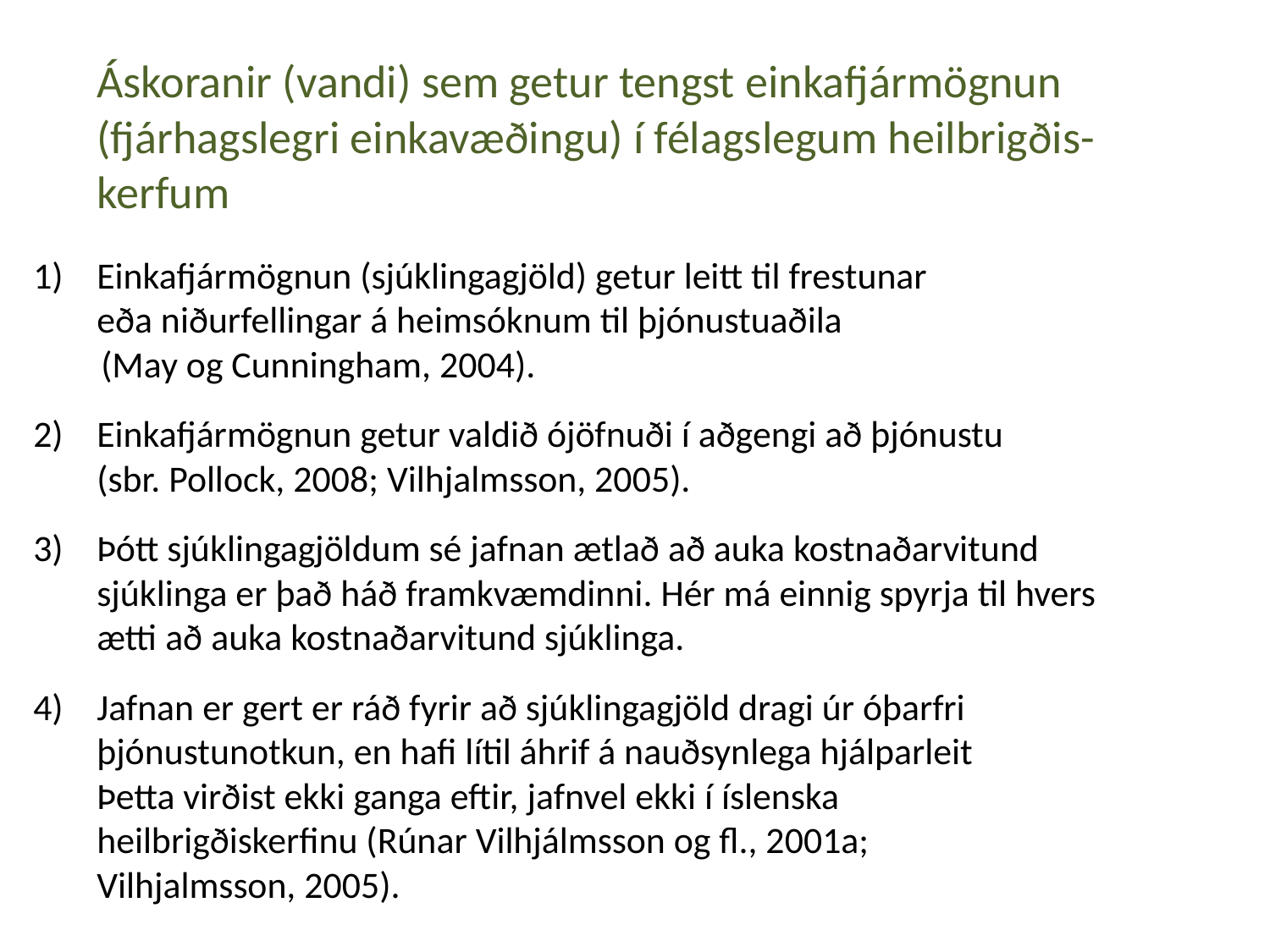

Áskoranir (vandi) sem getur tengst einkafjármögnun
   	(fjárhagslegri einkavæðingu) í félagslegum heilbrigðis-
   	kerfum

Einkafjármögnun (sjúklingagjöld) getur leitt til frestunar
	eða niðurfellingar á heimsóknum til þjónustuaðila
        (May og Cunningham, 2004).

Einkafjármögnun getur valdið ójöfnuði í aðgengi að þjónustu
	(sbr. Pollock, 2008; Vilhjalmsson, 2005).

Þótt sjúklingagjöldum sé jafnan ætlað að auka kostnaðarvitund
	sjúklinga er það háð framkvæmdinni. Hér má einnig spyrja til hvers
	ætti að auka kostnaðarvitund sjúklinga.

Jafnan er gert er ráð fyrir að sjúklingagjöld dragi úr óþarfri
	þjónustunotkun, en hafi lítil áhrif á nauðsynlega hjálparleit
	Þetta virðist ekki ganga eftir, jafnvel ekki í íslenska
	heilbrigðiskerfinu (Rúnar Vilhjálmsson og fl., 2001a;
	Vilhjalmsson, 2005).